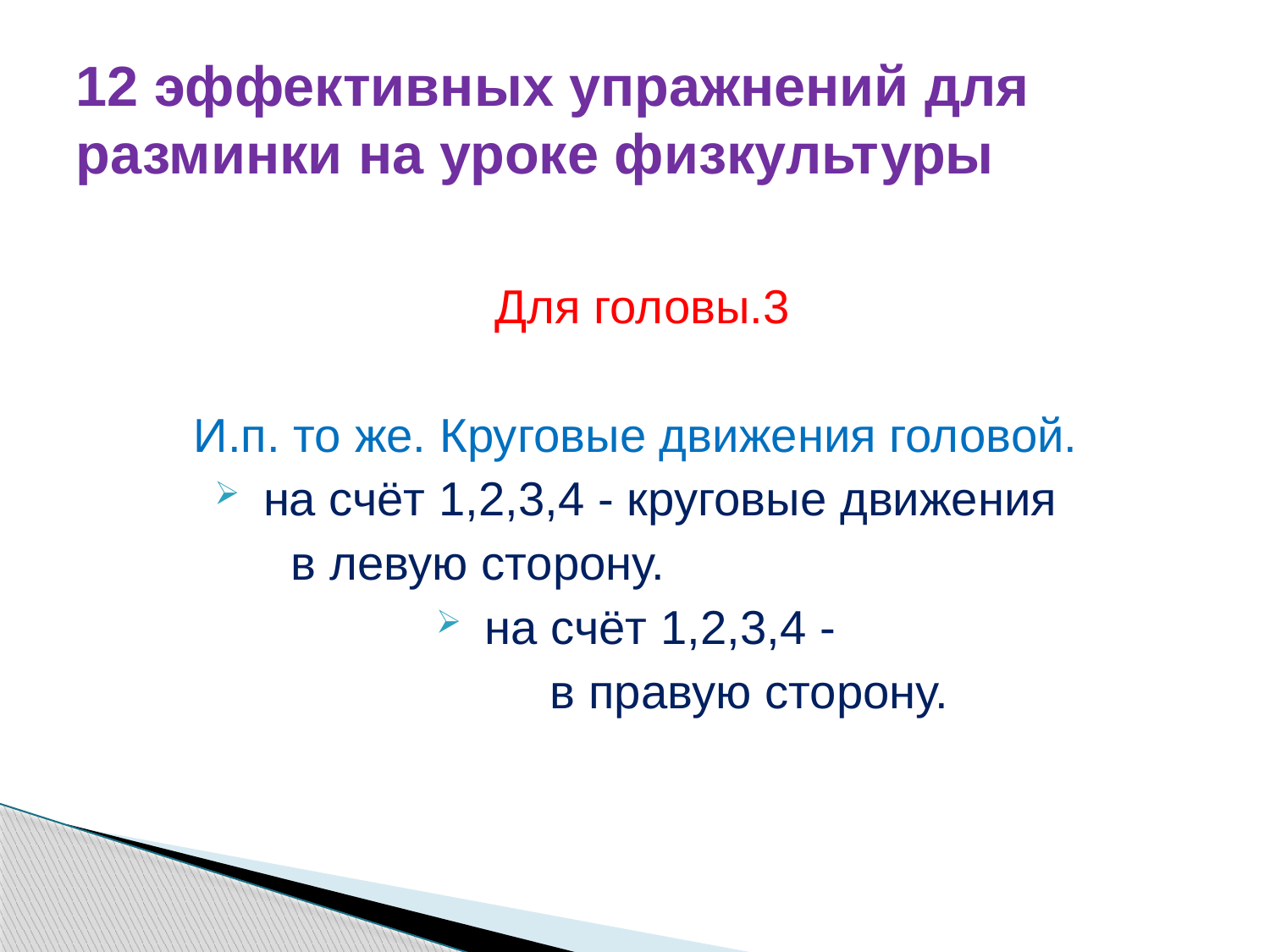

# 12 эффективных упражнений для разминки на уроке физкультуры

Для головы.3

И.п. то же. Круговые движения головой.
 на счёт 1,2,3,4 - круговые движения
               в левую сторону.
 на счёт 1,2,3,4 -
                в правую сторону.